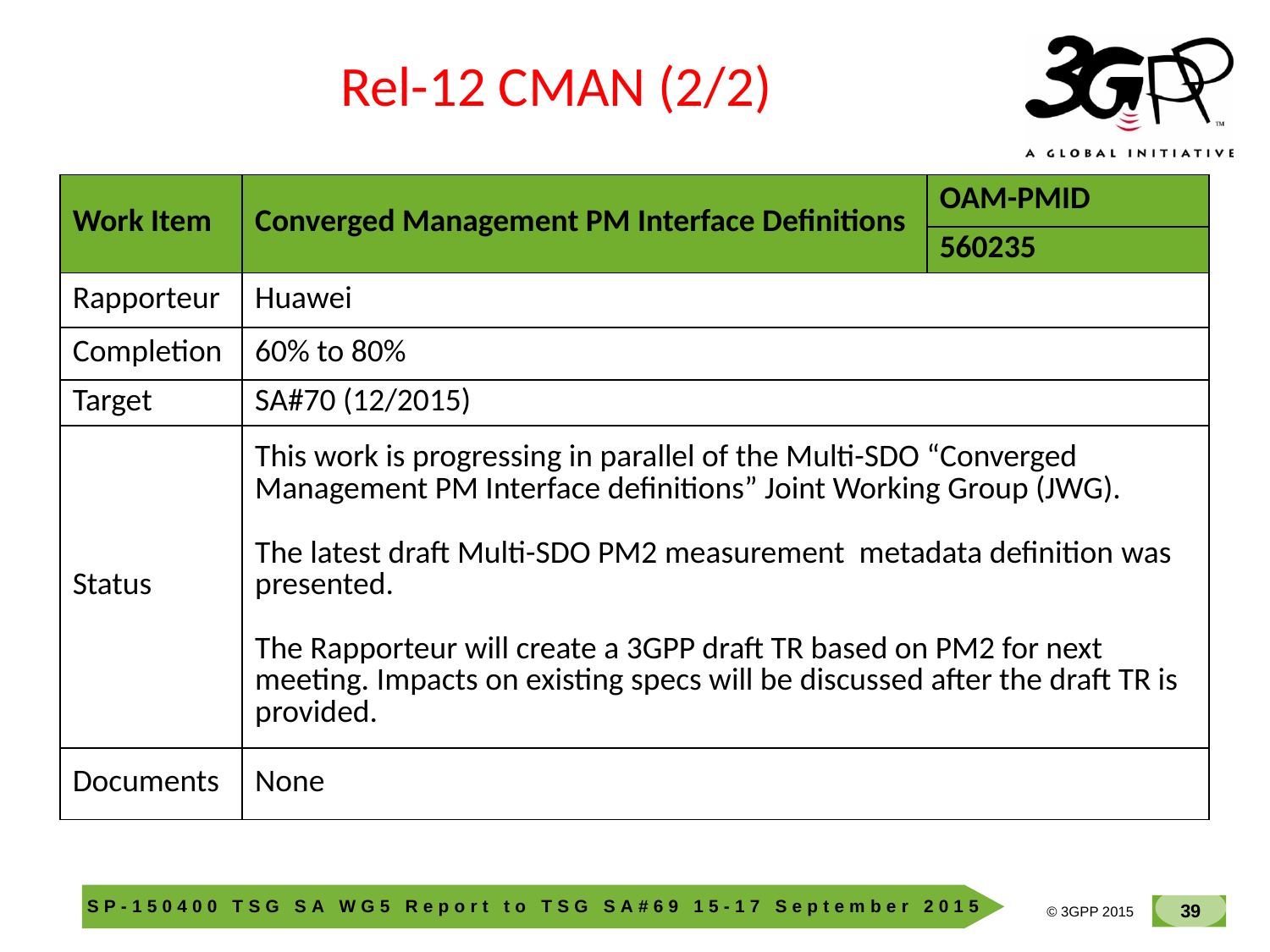

Rel-12 CMAN (2/2)
| Work Item | Converged Management PM Interface Definitions | OAM-PMID |
| --- | --- | --- |
|  |  | 560235 |
| Rapporteur | Huawei |  |
| Completion | 60% to 80% |  |
| Target | SA#70 (12/2015) |  |
| Status | This work is progressing in parallel of the Multi-SDO “Converged Management PM Interface definitions” Joint Working Group (JWG). The latest draft Multi-SDO PM2 measurement metadata definition was presented. The Rapporteur will create a 3GPP draft TR based on PM2 for next meeting. Impacts on existing specs will be discussed after the draft TR is provided. |  |
| Documents | None |  |